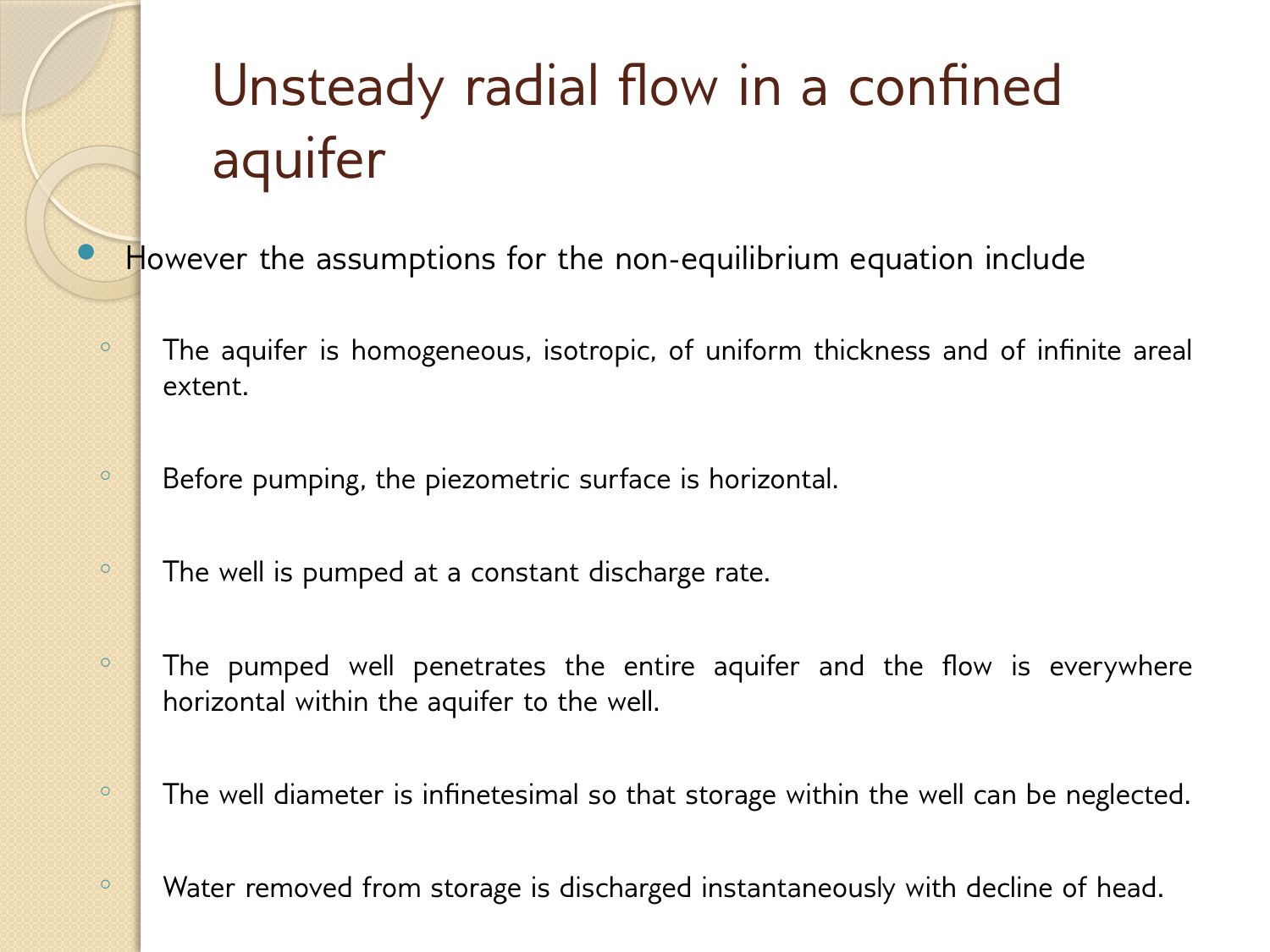

# Unsteady radial flow in a confined aquifer
However the assumptions for the non-equilibrium equation include

The aquifer is homogeneous, isotropic, of uniform thickness and of infinite areal extent.

Before pumping, the piezometric surface is horizontal.

The well is pumped at a constant discharge rate.

The pumped well penetrates the entire aquifer and the flow is everywhere horizontal within the aquifer to the well.

The well diameter is infinetesimal so that storage within the well can be neglected.

Water removed from storage is discharged instantaneously with decline of head.